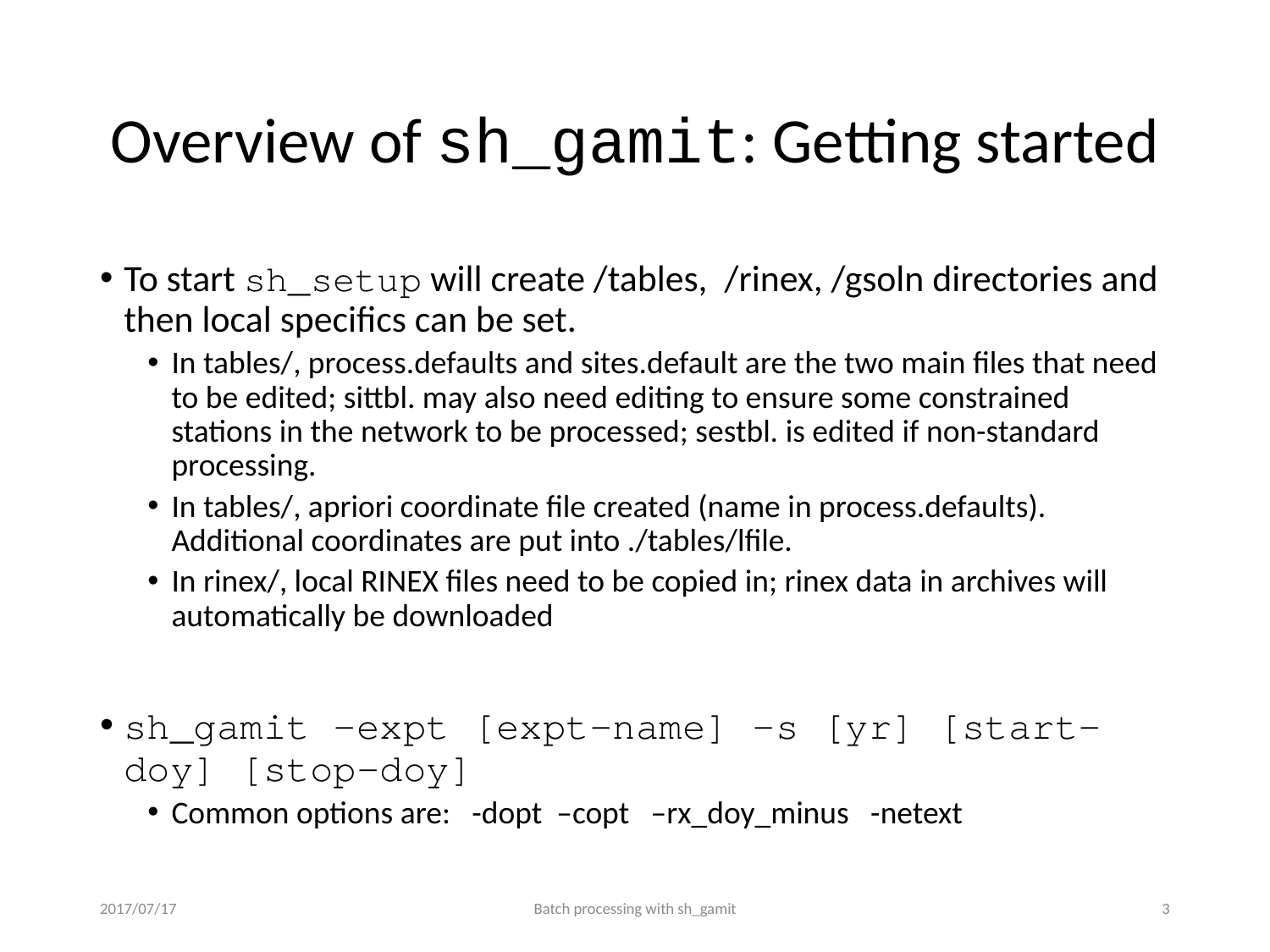

# Overview of sh_gamit: Getting started
To start sh_setup will create /tables,  /rinex, /gsoln directories and then local specifics can be set.
In tables/, process.defaults and sites.default are the two main files that need to be edited; sittbl. may also need editing to ensure some constrained stations in the network to be processed; sestbl. is edited if non-standard processing.
In tables/, apriori coordinate file created (name in process.defaults).  Additional coordinates are put into ./tables/lfile.
In rinex/, local RINEX files need to be copied in; rinex data in archives will automatically be downloaded

sh_gamit -expt [expt-name] -s [yr] [start-doy] [stop-doy]
Common options are:   -dopt  –copt   –rx_doy_minus   -netext

2017/07/17
Batch processing with sh_gamit
3